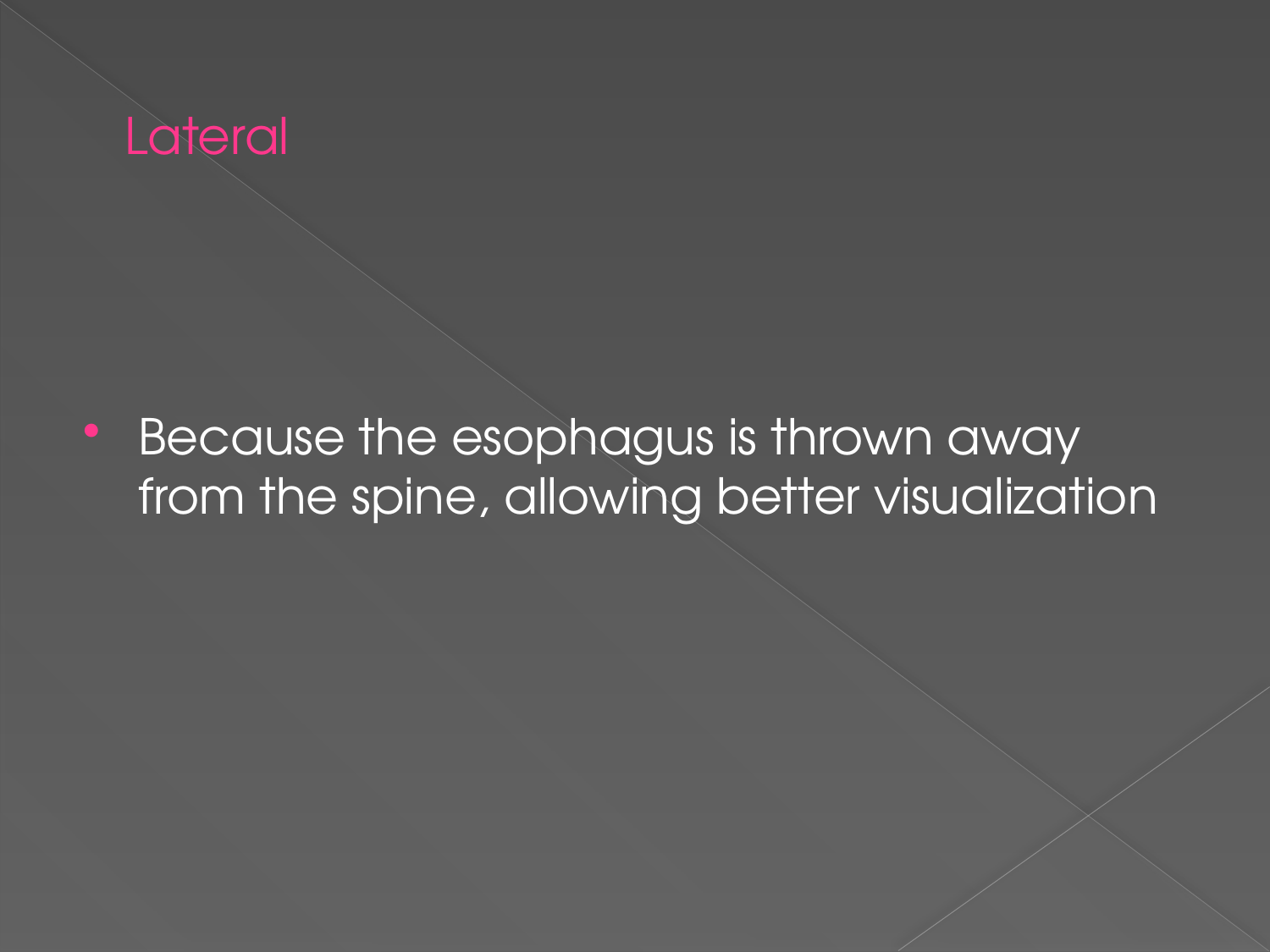

# Lateral

Because the esophagus is thrown away from the spine, allowing better visualization